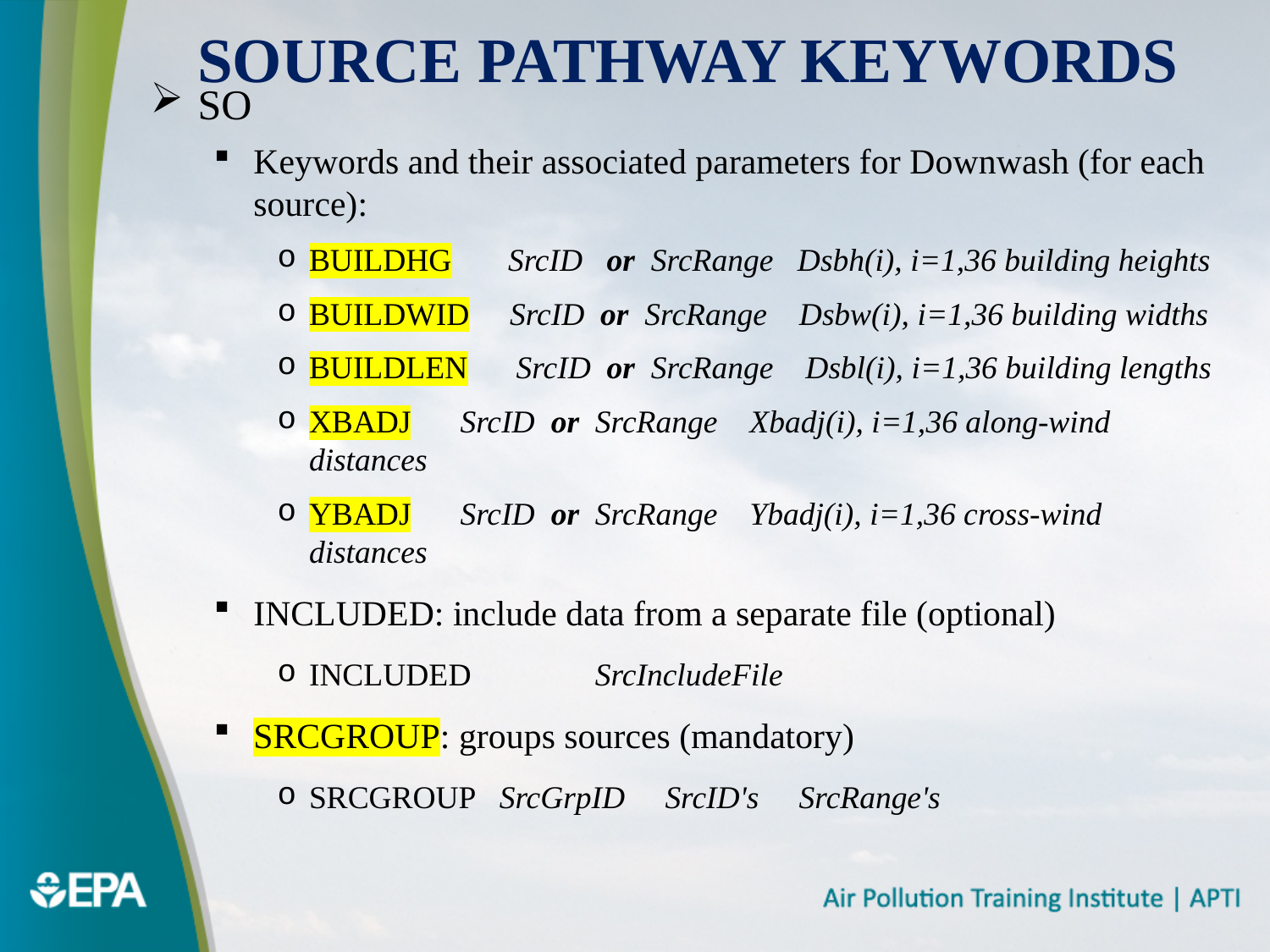

# Source Pathway Keywords
SO
Keywords and their associated parameters for Downwash (for each source):
BUILDHG       SrcID   or  SrcRange   Dsbh(i), i=1,36 building heights
BUILDWID     SrcID  or  SrcRange    Dsbw(i), i=1,36 building widths
BUILDLEN      SrcID  or  SrcRange    Dsbl(i), i=1,36 building lengths
XBADJ	   SrcID  or  SrcRange    Xbadj(i), i=1,36 along-wind distances
YBADJ	   SrcID  or  SrcRange    Ybadj(i), i=1,36 cross-wind distances
INCLUDED: include data from a separate file (optional)
INCLUDED 	    SrcIncludeFile
SRCGROUP: groups sources (mandatory)
SRCGROUP   SrcGrpID     SrcID's     SrcRange's